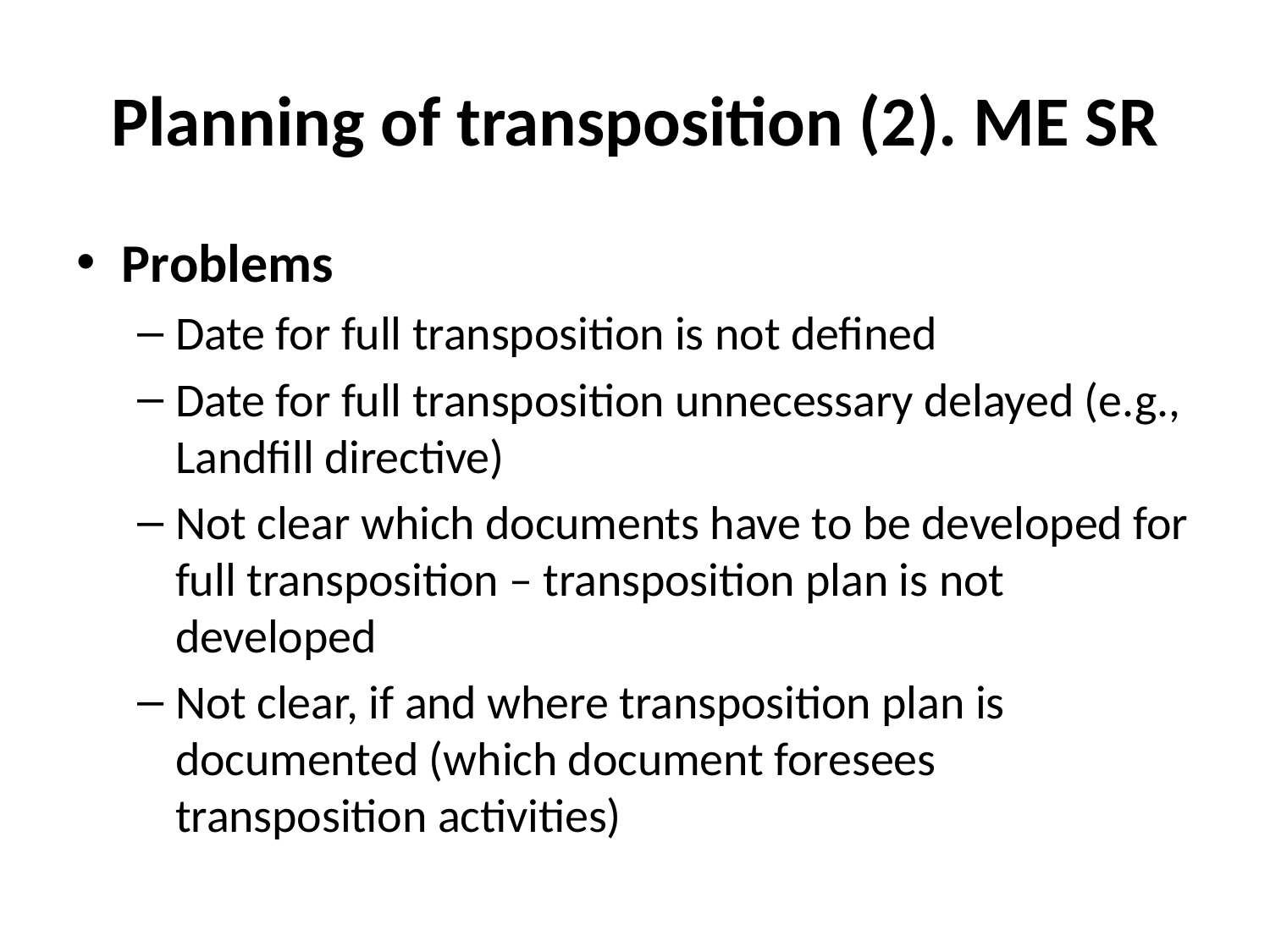

# Planning of transposition (2). ME SR
Problems
Date for full transposition is not defined
Date for full transposition unnecessary delayed (e.g., Landfill directive)
Not clear which documents have to be developed for full transposition – transposition plan is not developed
Not clear, if and where transposition plan is documented (which document foresees transposition activities)